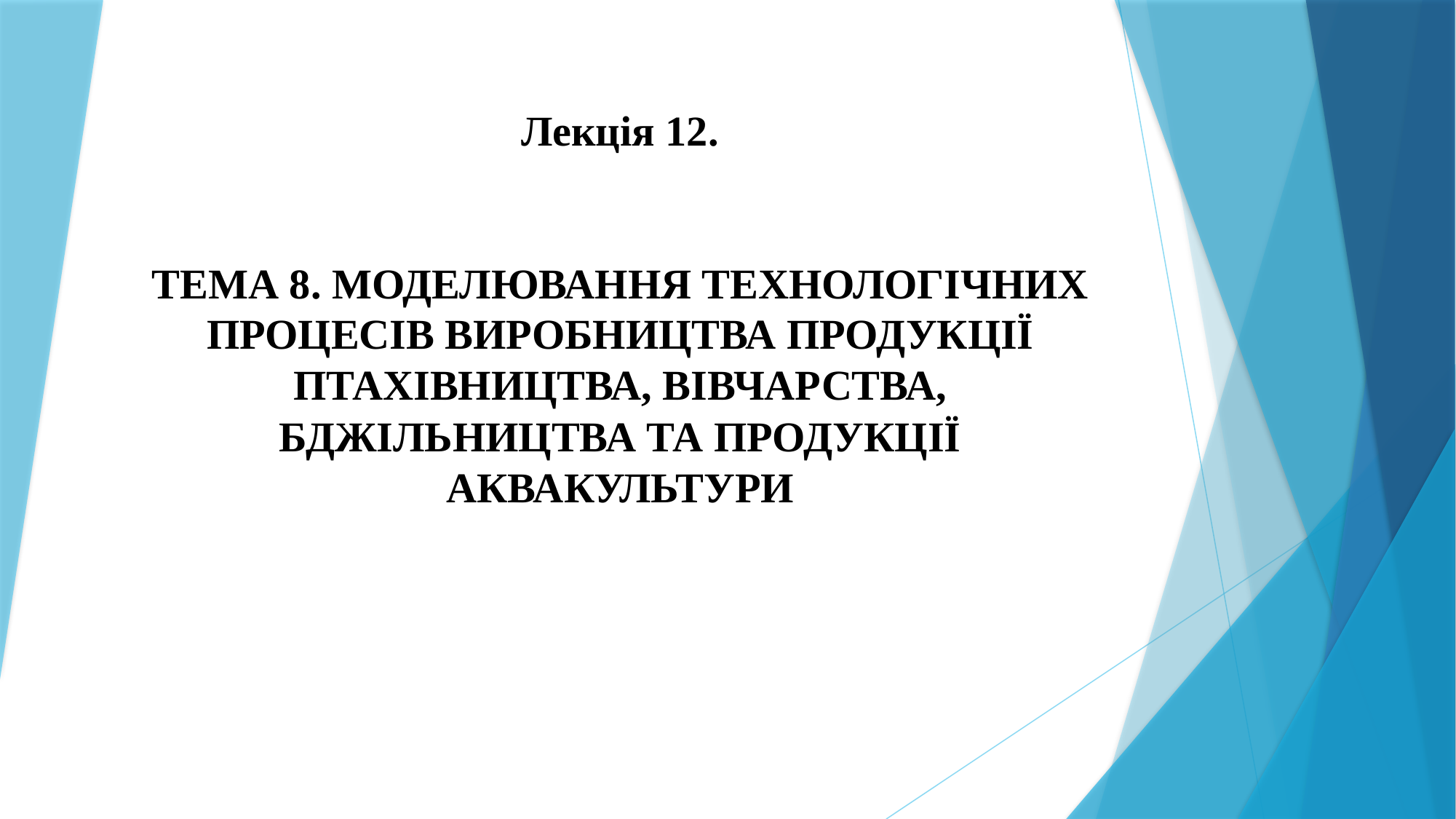

Лекція 12.

Тема 8. Моделювання технологічних процесів виробництва продукції птахівництва, вівчарства, бджільництва та продукції аквакультури